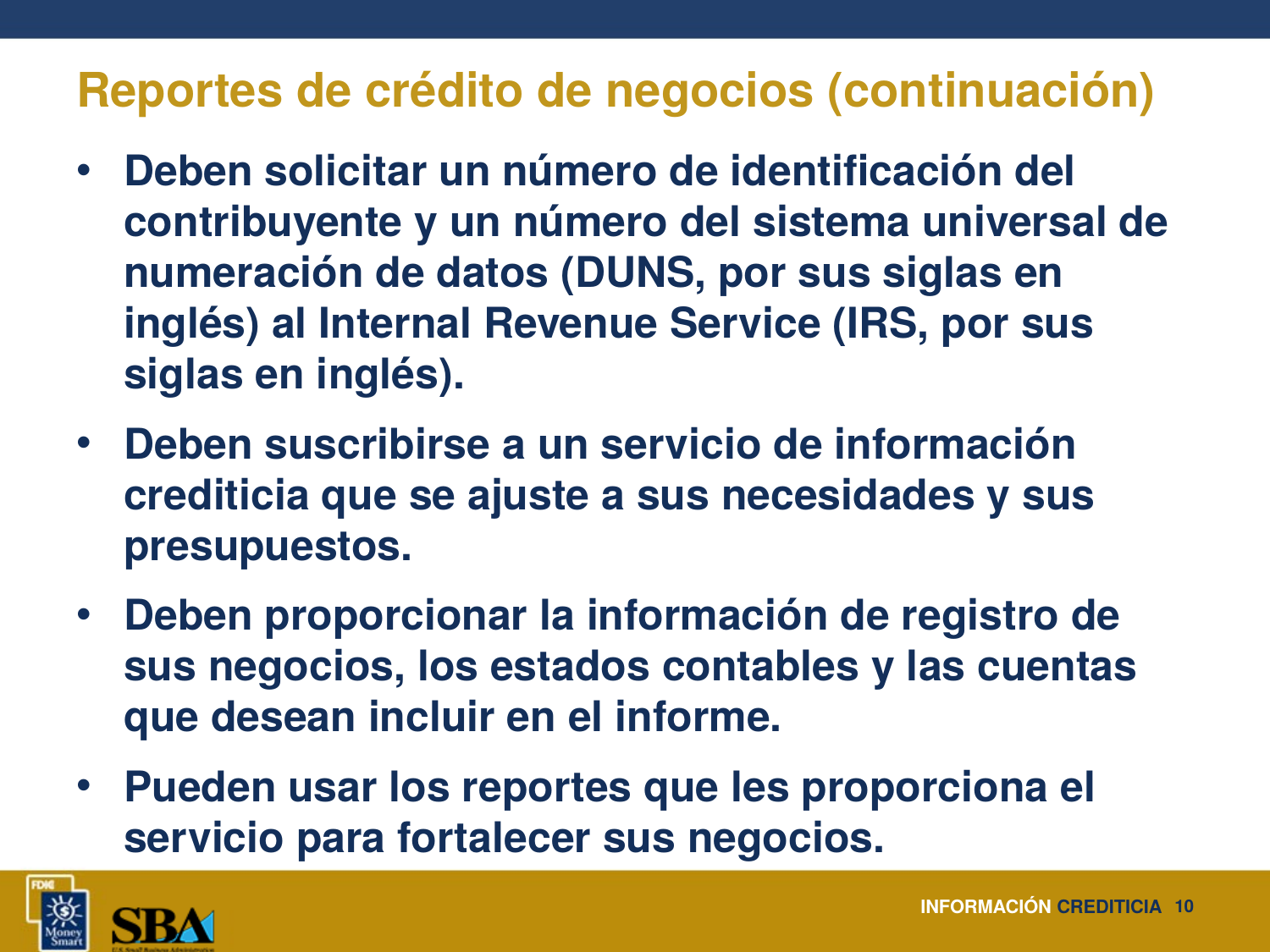

# Reportes de crédito de negocios (continuación)
Deben solicitar un número de identificación del contribuyente y un número del sistema universal de numeración de datos (DUNS, por sus siglas en inglés) al Internal Revenue Service (IRS, por sus siglas en inglés).
Deben suscribirse a un servicio de información crediticia que se ajuste a sus necesidades y sus presupuestos.
Deben proporcionar la información de registro de sus negocios, los estados contables y las cuentas que desean incluir en el informe.
Pueden usar los reportes que les proporciona el servicio para fortalecer sus negocios.